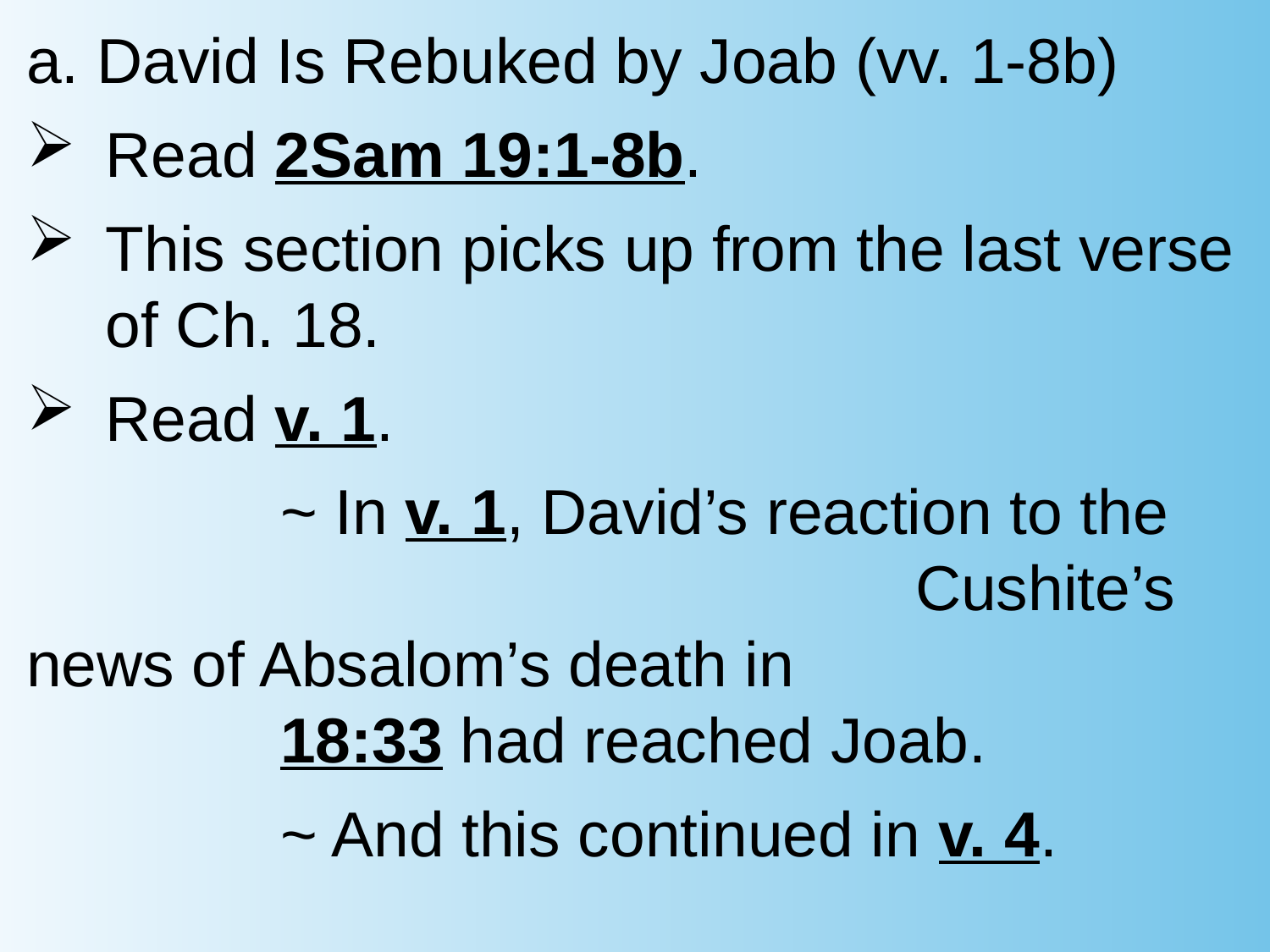

a. David Is Rebuked by Joab (vv. 1-8b)
Read 2Sam 19:1-8b.
This section picks up from the last verse of Ch. 18.
Read v. 1.
		~ In v. 1, David’s reaction to the 							Cushite’s news of Absalom’s death in 					18:33 had reached Joab.
		~ And this continued in v. 4.